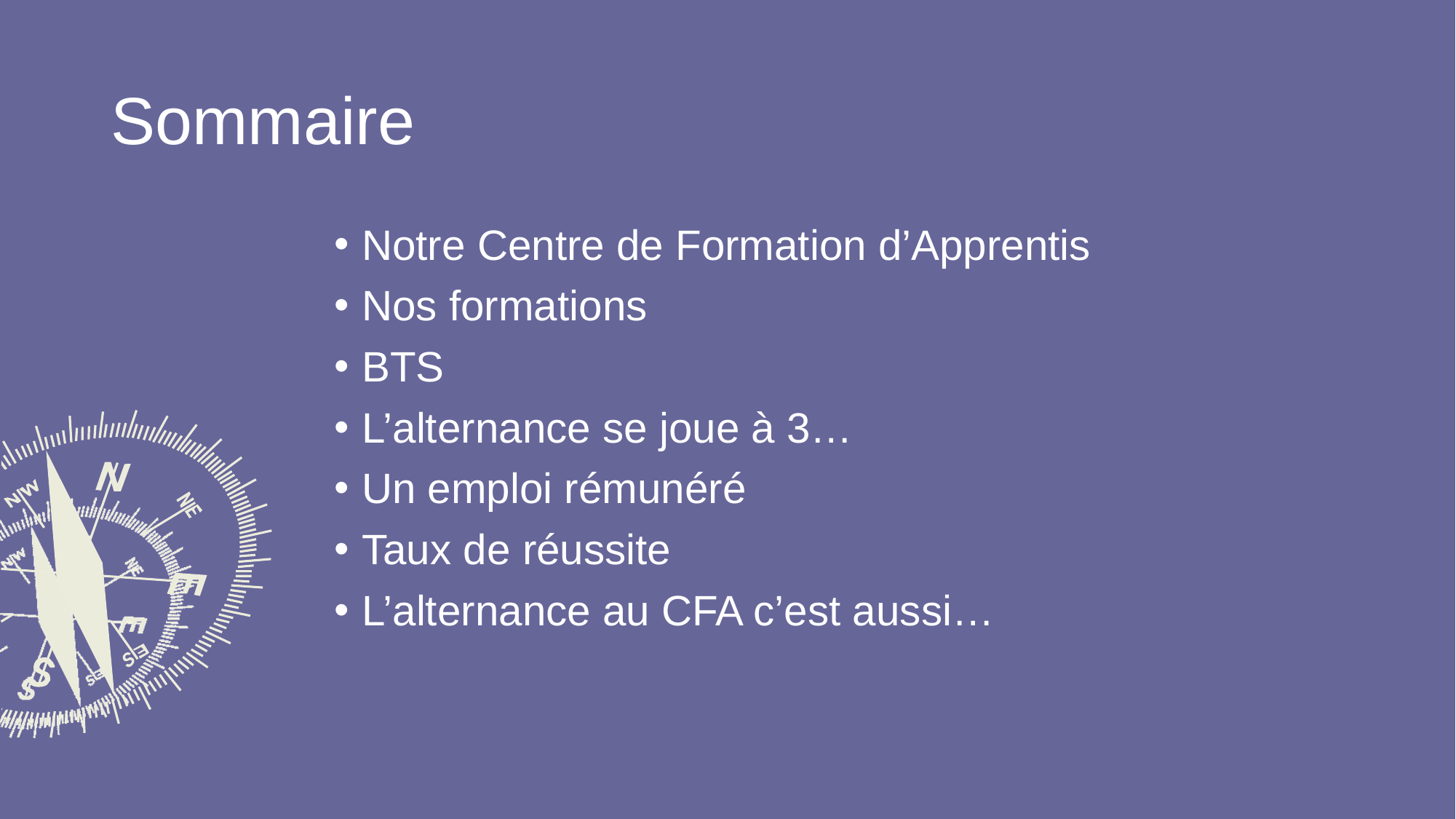

# Sommaire
Notre Centre de Formation d’Apprentis
Nos formations
BTS
L’alternance se joue à 3…
Un emploi rémunéré
Taux de réussite
L’alternance au CFA c’est aussi…